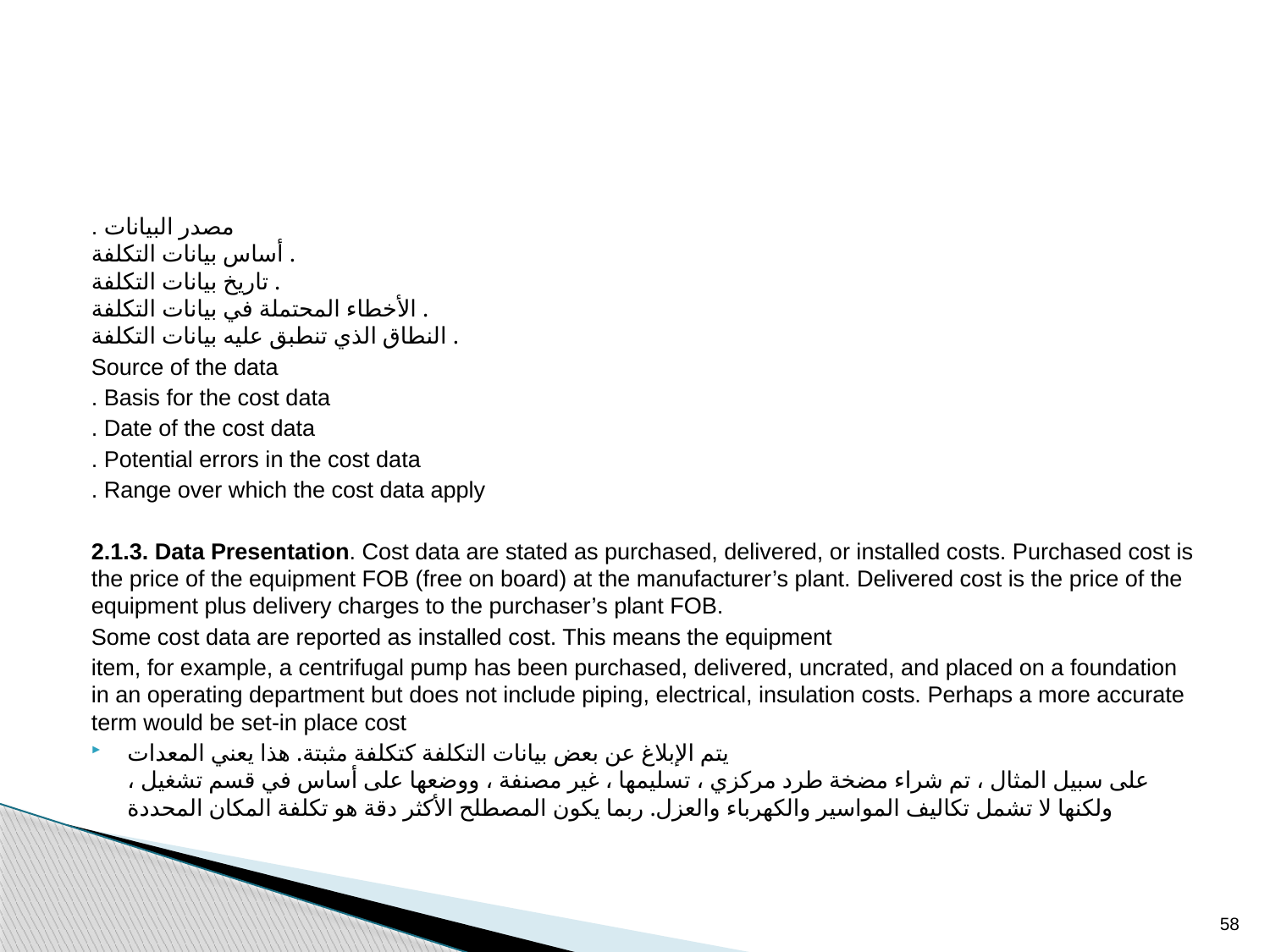

. مصدر البيانات
. أساس بيانات التكلفة
. تاريخ بيانات التكلفة
. الأخطاء المحتملة في بيانات التكلفة
. النطاق الذي تنطبق عليه بيانات التكلفة
Source of the data
. Basis for the cost data
. Date of the cost data
. Potential errors in the cost data
. Range over which the cost data apply

2.1.3. Data Presentation. Cost data are stated as purchased, delivered, or installed costs. Purchased cost is the price of the equipment FOB (free on board) at the manufacturer’s plant. Delivered cost is the price of the equipment plus delivery charges to the purchaser’s plant FOB.
Some cost data are reported as installed cost. This means the equipment
item, for example, a centrifugal pump has been purchased, delivered, uncrated, and placed on a foundation in an operating department but does not include piping, electrical, insulation costs. Perhaps a more accurate term would be set-in place cost
يتم الإبلاغ عن بعض بيانات التكلفة كتكلفة مثبتة. هذا يعني المعدات
على سبيل المثال ، تم شراء مضخة طرد مركزي ، تسليمها ، غير مصنفة ، ووضعها على أساس في قسم تشغيل ، ولكنها لا تشمل تكاليف المواسير والكهرباء والعزل. ربما يكون المصطلح الأكثر دقة هو تكلفة المكان المحددة
58